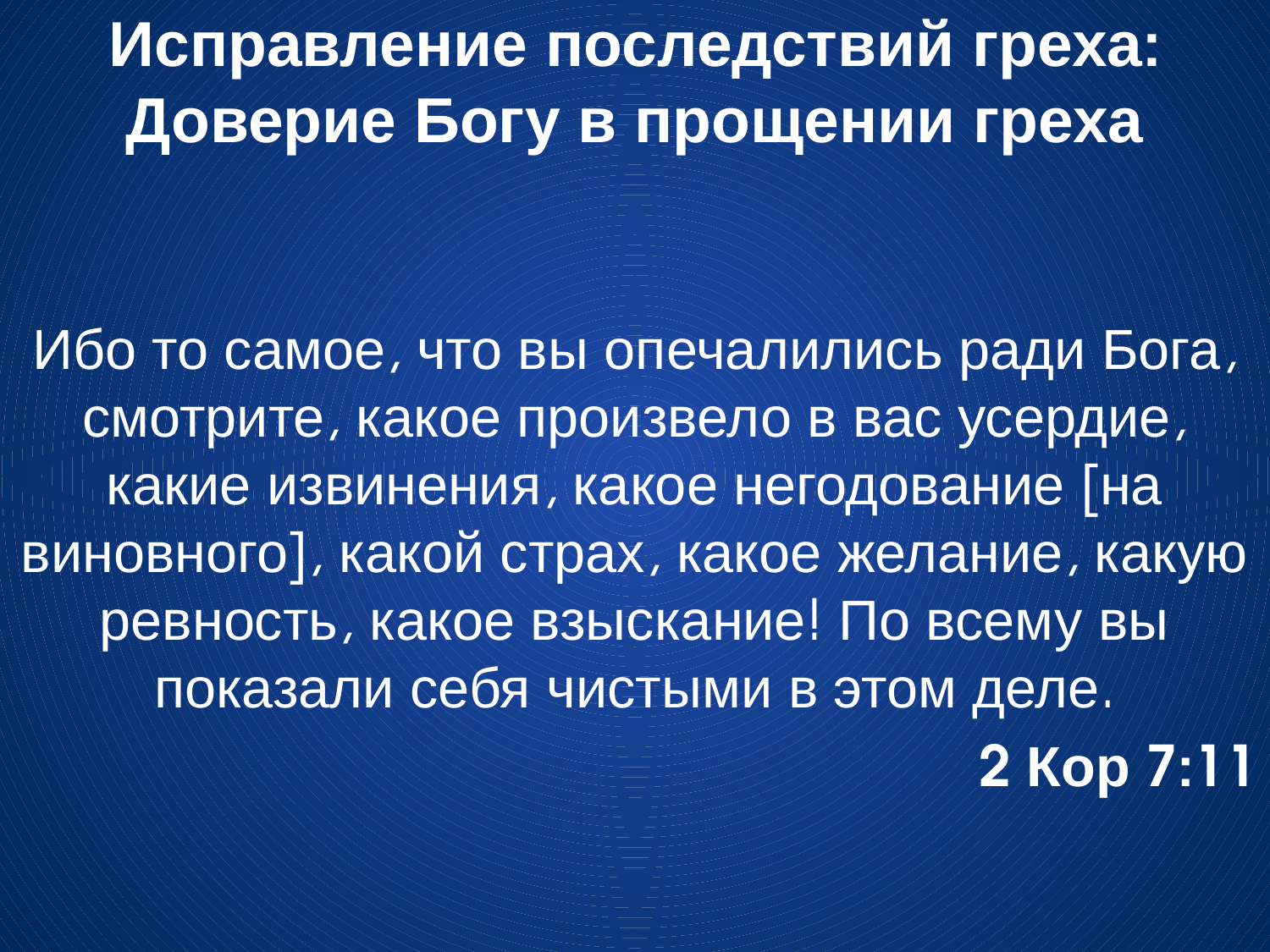

# Исправление последствий греха: Доверие Богу в прощении греха
Ибо то самое, что вы опечалились ради Бога, смотрите, какое произвело в вас усердие, какие извинения, какое негодование [на виновного], какой страх, какое желание, какую ревность, какое взыскание! По всему вы показали себя чистыми в этом деле.
2 Кор 7:11